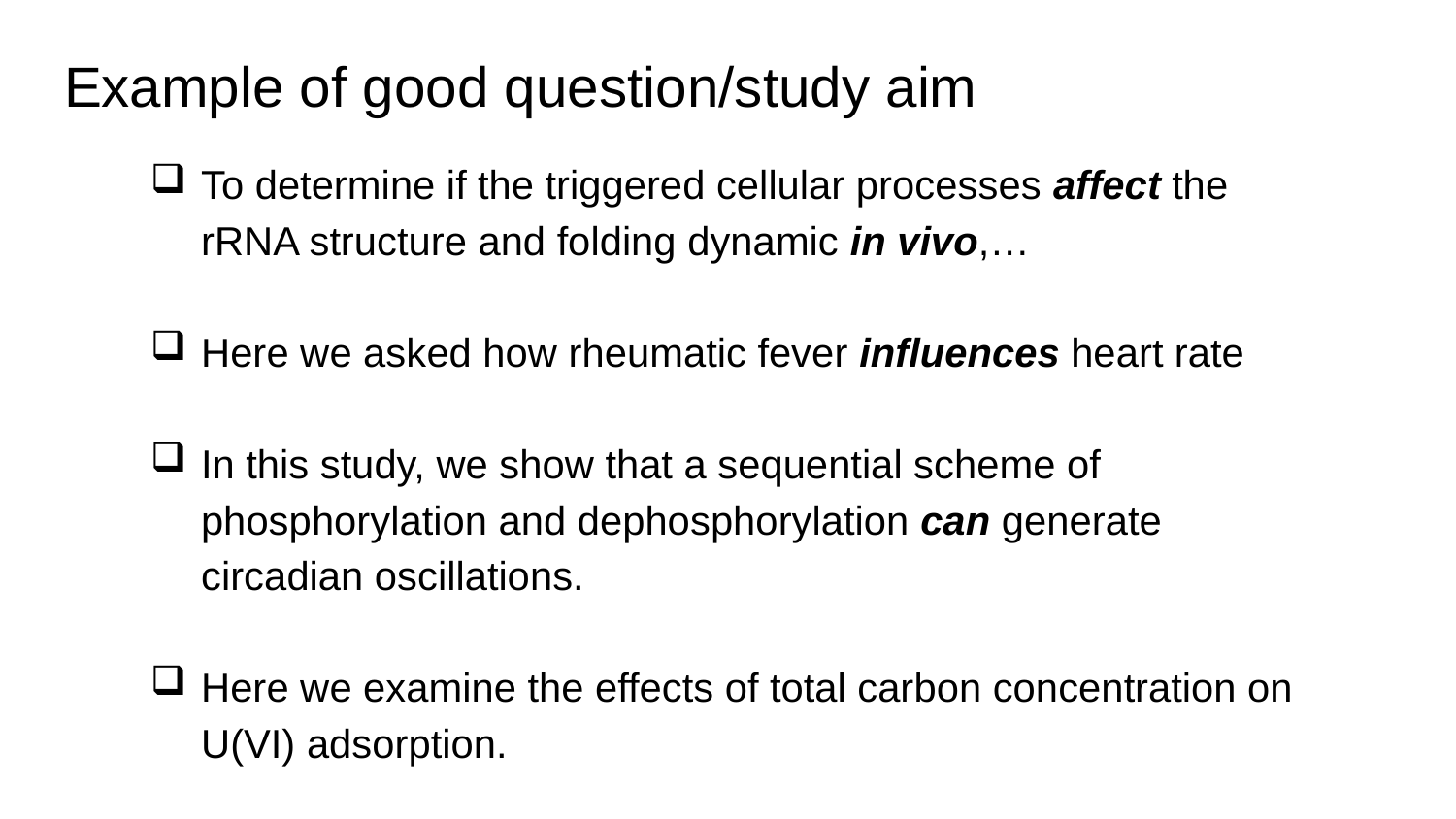

# Example of good question/study aim
To determine if the triggered cellular processes affect the rRNA structure and folding dynamic in vivo,…

Here we asked how rheumatic fever influences heart rate

In this study, we show that a sequential scheme of phosphorylation and dephosphorylation can generate circadian oscillations.

Here we examine the effects of total carbon concentration on U(VI) adsorption.